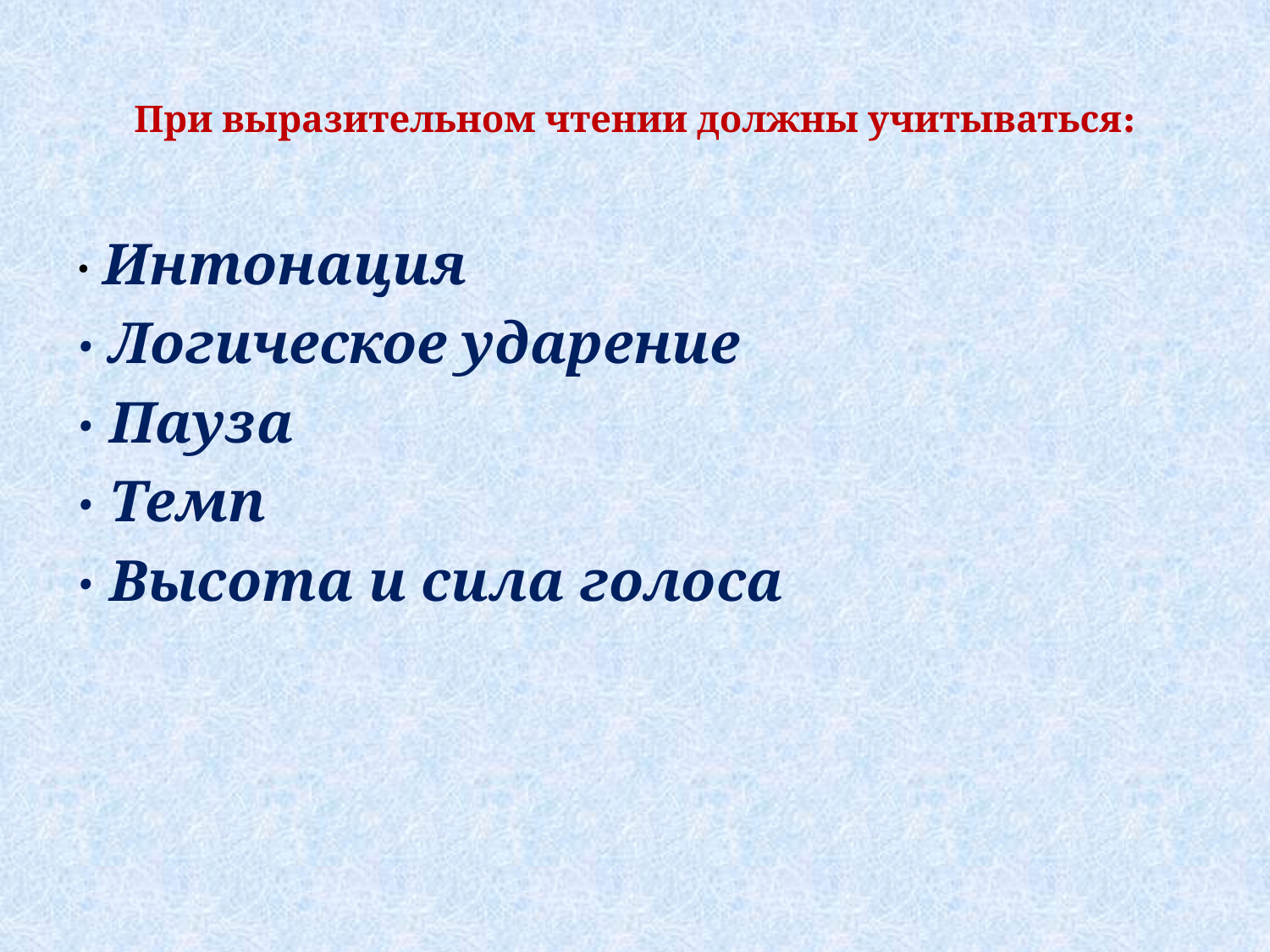

# При выразительном чтении должны учитываться:
· Интонация
· Логическое ударение
· Пауза
· Темп
· Высота и сила голоса